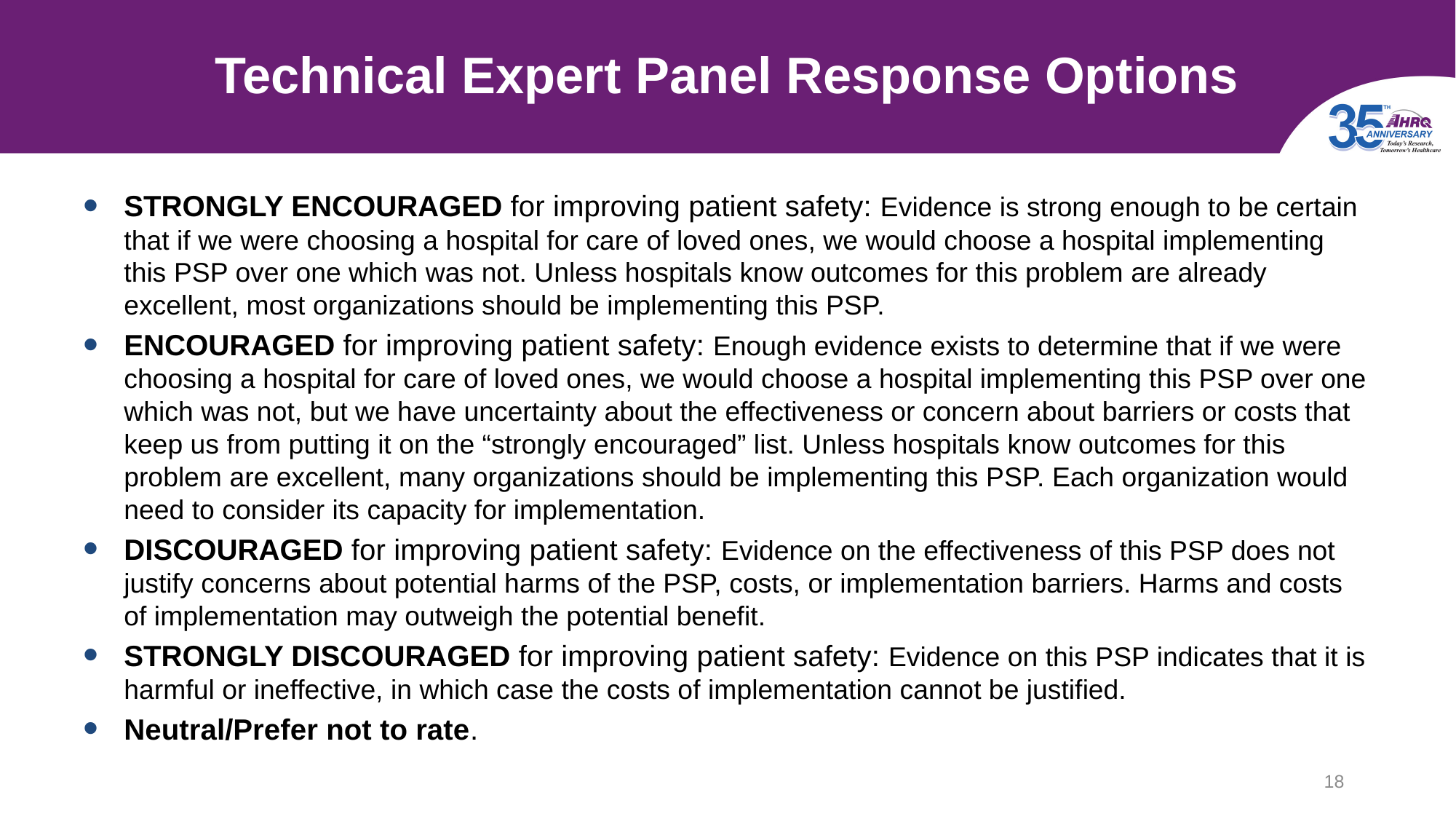

# Technical Expert Panel Response Options
STRONGLY ENCOURAGED for improving patient safety: Evidence is strong enough to be certain that if we were choosing a hospital for care of loved ones, we would choose a hospital implementing this PSP over one which was not. Unless hospitals know outcomes for this problem are already excellent, most organizations should be implementing this PSP.
ENCOURAGED for improving patient safety: Enough evidence exists to determine that if we were choosing a hospital for care of loved ones, we would choose a hospital implementing this PSP over one which was not, but we have uncertainty about the effectiveness or concern about barriers or costs that keep us from putting it on the “strongly encouraged” list. Unless hospitals know outcomes for this problem are excellent, many organizations should be implementing this PSP. Each organization would need to consider its capacity for implementation.
DISCOURAGED for improving patient safety: Evidence on the effectiveness of this PSP does not justify concerns about potential harms of the PSP, costs, or implementation barriers. Harms and costs of implementation may outweigh the potential benefit.
STRONGLY DISCOURAGED for improving patient safety: Evidence on this PSP indicates that it is harmful or ineffective, in which case the costs of implementation cannot be justified.
Neutral/Prefer not to rate.
18